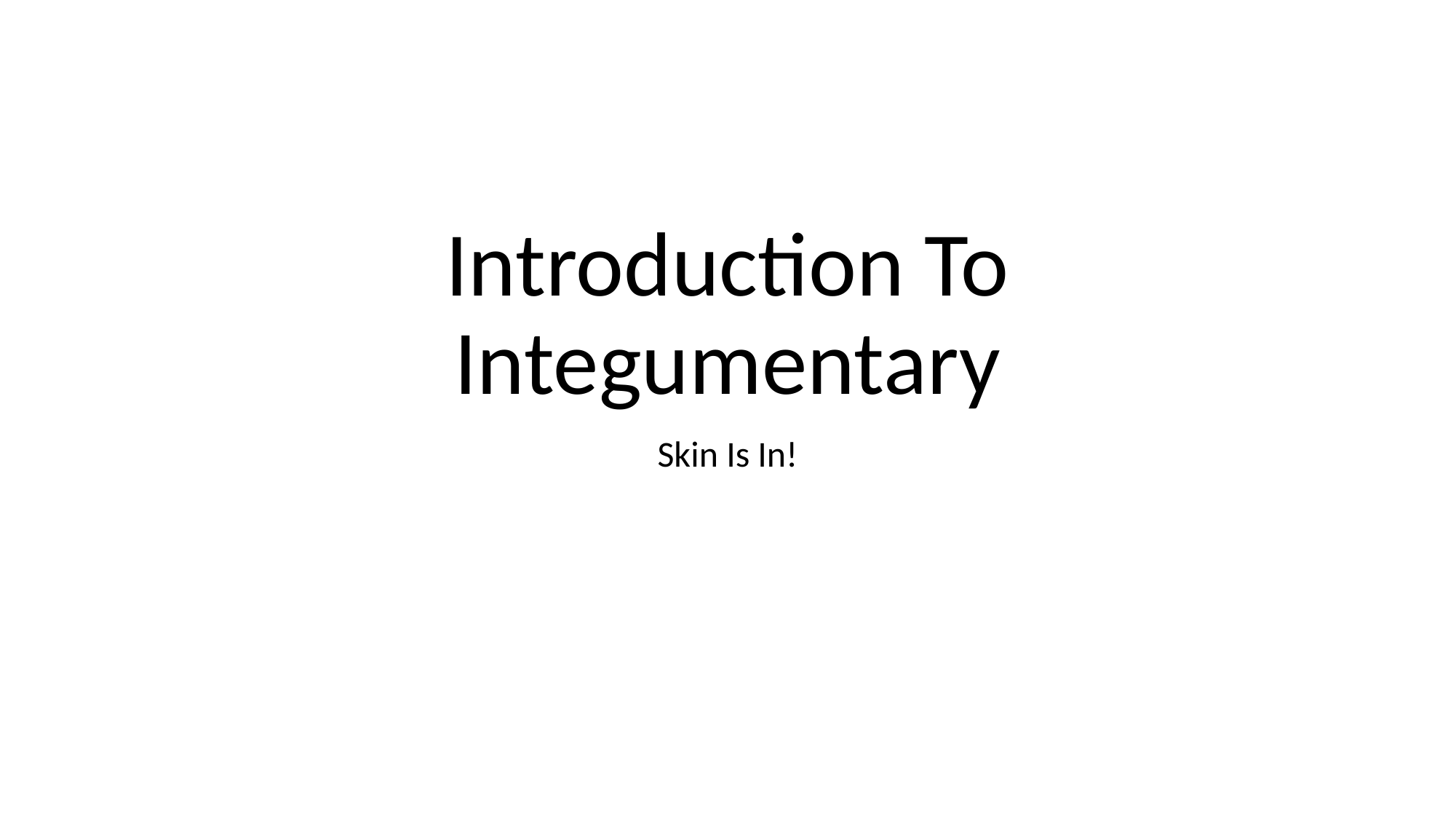

# Introduction To Integumentary
Skin Is In!